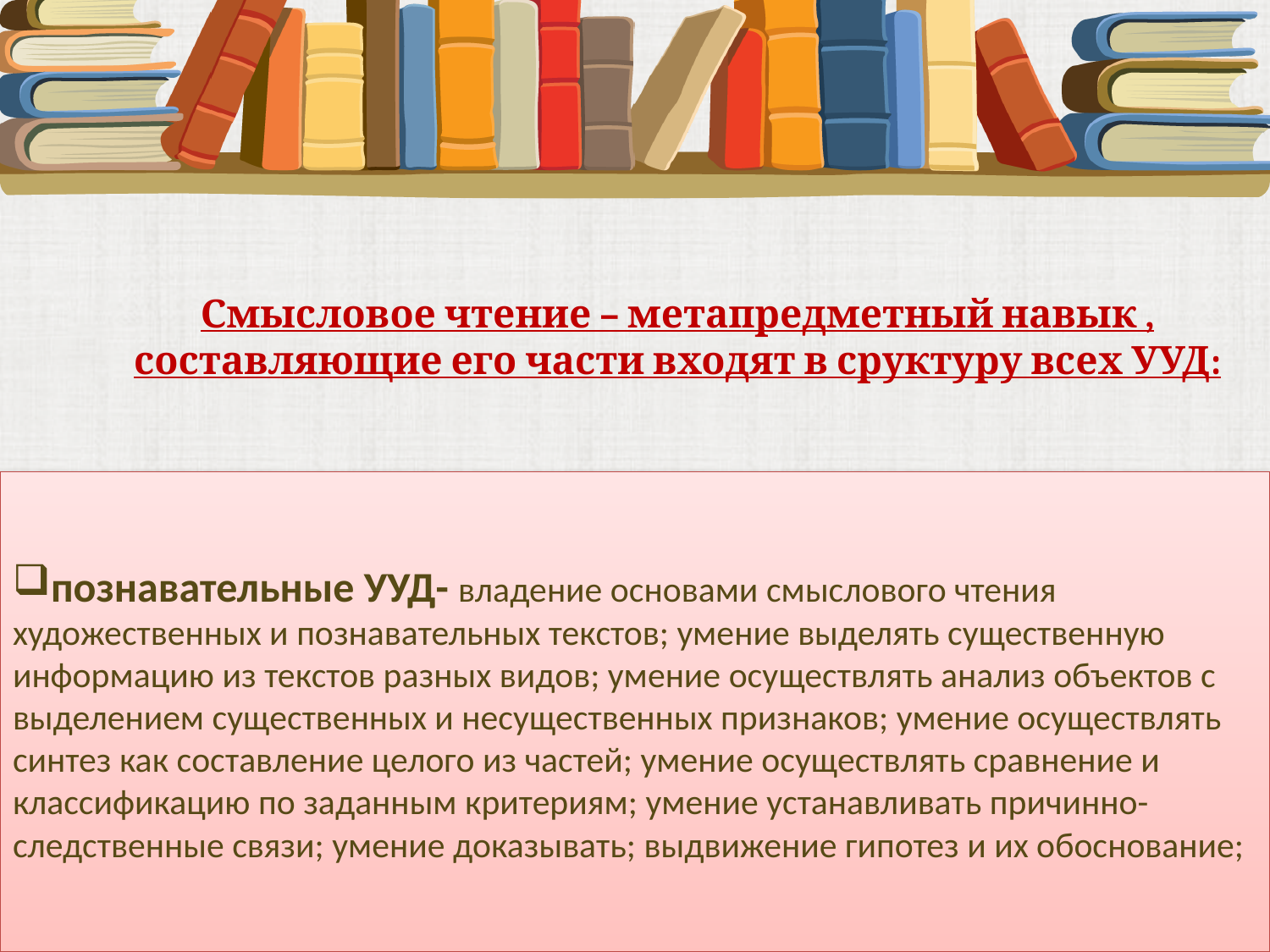

# Смысловое чтение – метапредметный навык , составляющие его части входят в сруктуру всех УУД:
познавательные УУД- владение основами смыслового чтения художественных и познавательных текстов; умение выделять существенную информацию из текстов разных видов; умение осуществлять анализ объектов с выделением существенных и несущественных признаков; умение осуществлять синтез как составление целого из частей; умение осуществлять сравнение и классификацию по заданным критериям; умение устанавливать причинно-следственные связи; умение доказывать; выдвижение гипотез и их обоснование;